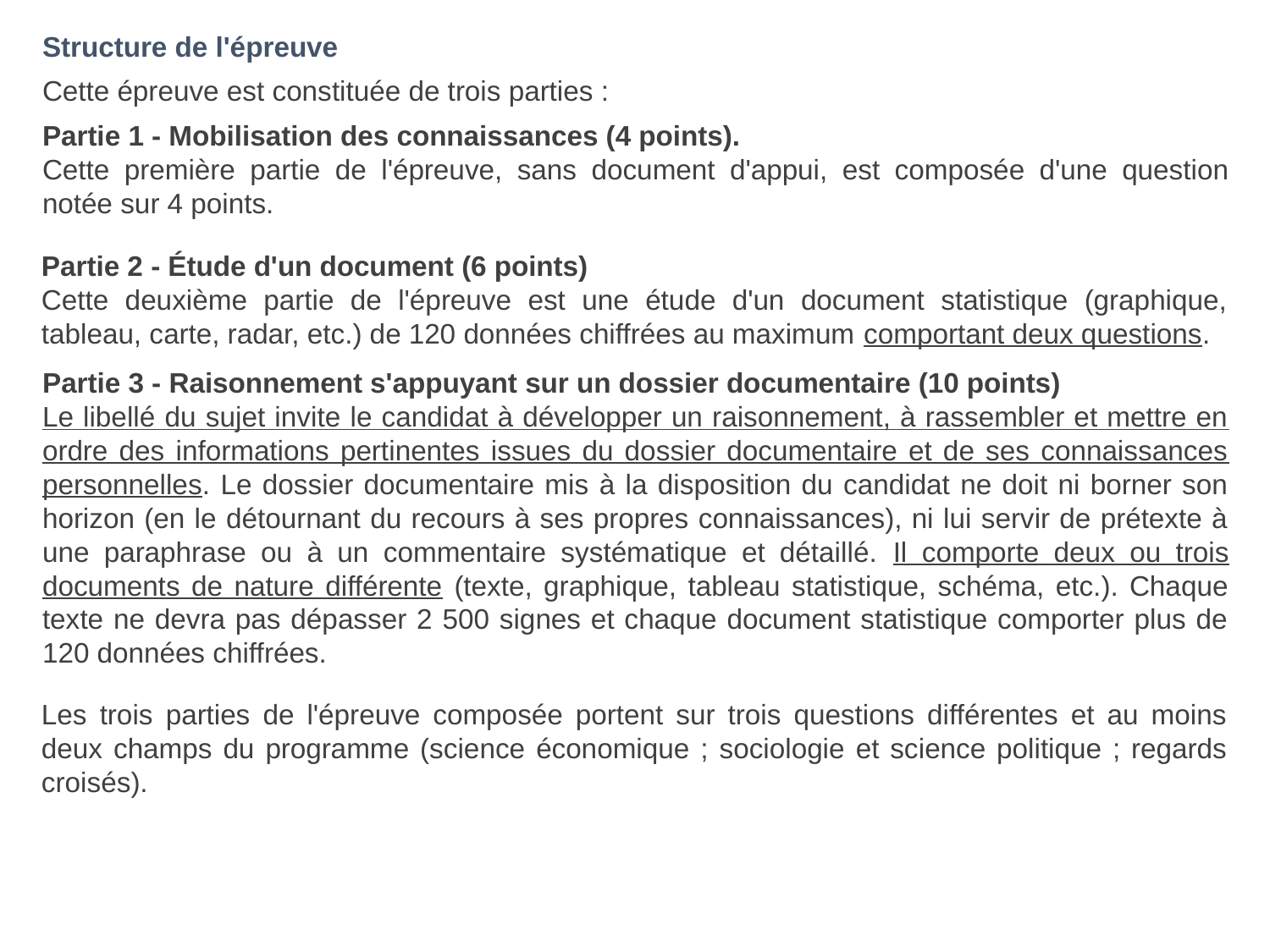

Structure de l'épreuve
Cette épreuve est constituée de trois parties :
Partie 1 - Mobilisation des connaissances (4 points).
Cette première partie de l'épreuve, sans document d'appui, est composée d'une question notée sur 4 points.
Partie 2 - Étude d'un document (6 points)
Cette deuxième partie de l'épreuve est une étude d'un document statistique (graphique, tableau, carte, radar, etc.) de 120 données chiffrées au maximum comportant deux questions.
Partie 3 - Raisonnement s'appuyant sur un dossier documentaire (10 points)
Le libellé du sujet invite le candidat à développer un raisonnement, à rassembler et mettre en ordre des informations pertinentes issues du dossier documentaire et de ses connaissances personnelles. Le dossier documentaire mis à la disposition du candidat ne doit ni borner son horizon (en le détournant du recours à ses propres connaissances), ni lui servir de prétexte à une paraphrase ou à un commentaire systématique et détaillé. Il comporte deux ou trois documents de nature différente (texte, graphique, tableau statistique, schéma, etc.). Chaque texte ne devra pas dépasser 2 500 signes et chaque document statistique comporter plus de 120 données chiffrées.
Les trois parties de l'épreuve composée portent sur trois questions différentes et au moins deux champs du programme (science économique ; sociologie et science politique ; regards croisés).